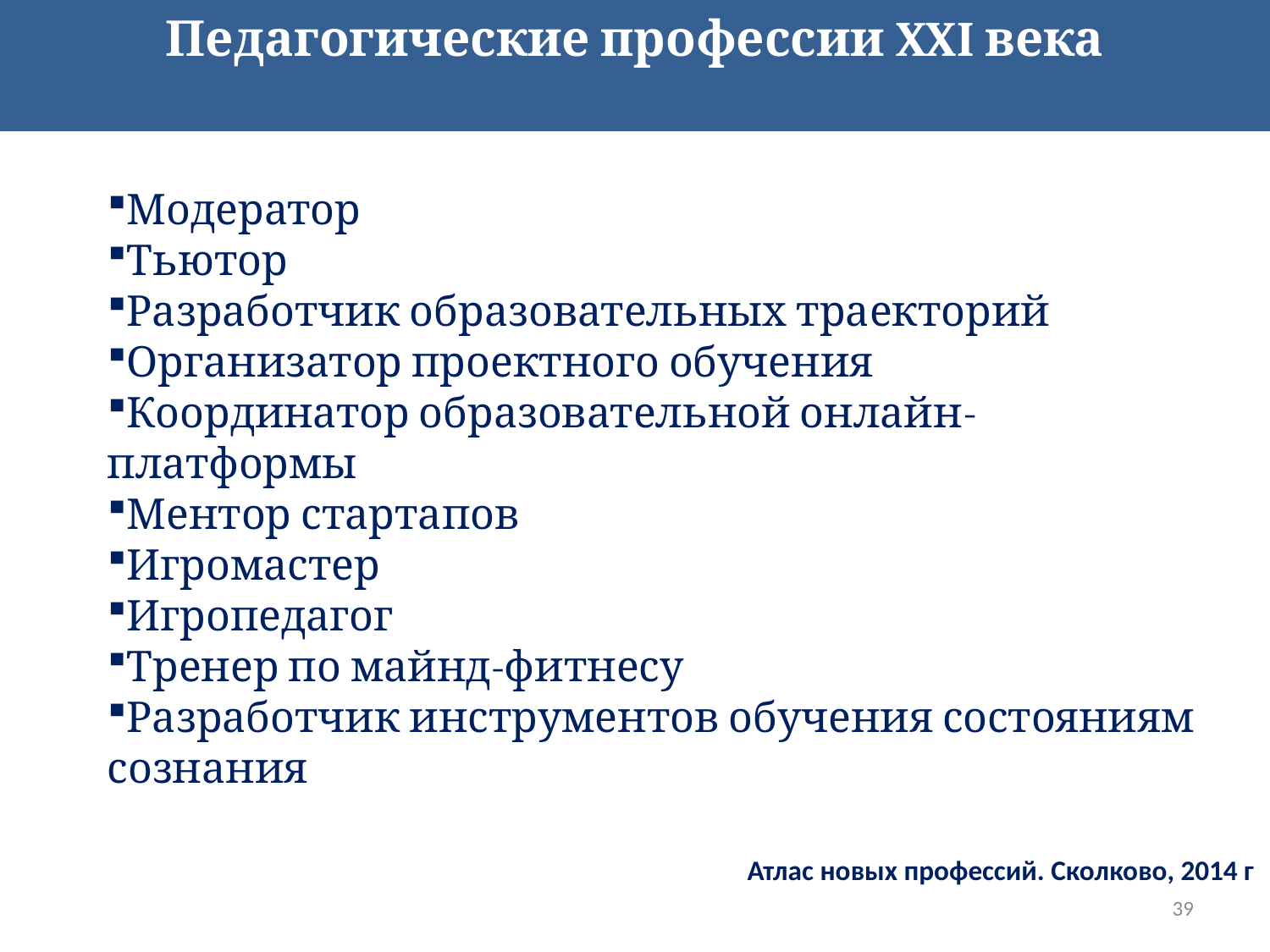

Педагогические профессии XXI века

Модератор
Тьютор
Разработчик образовательных траекторий
Организатор проектного обучения
Координатор образовательной онлайн-платформы
Ментор стартапов
Игромастер
Игропедагог
Тренер по майнд-фитнесу
Разработчик инструментов обучения состояниям сознания
Атлас новых профессий. Сколково, 2014 г
39